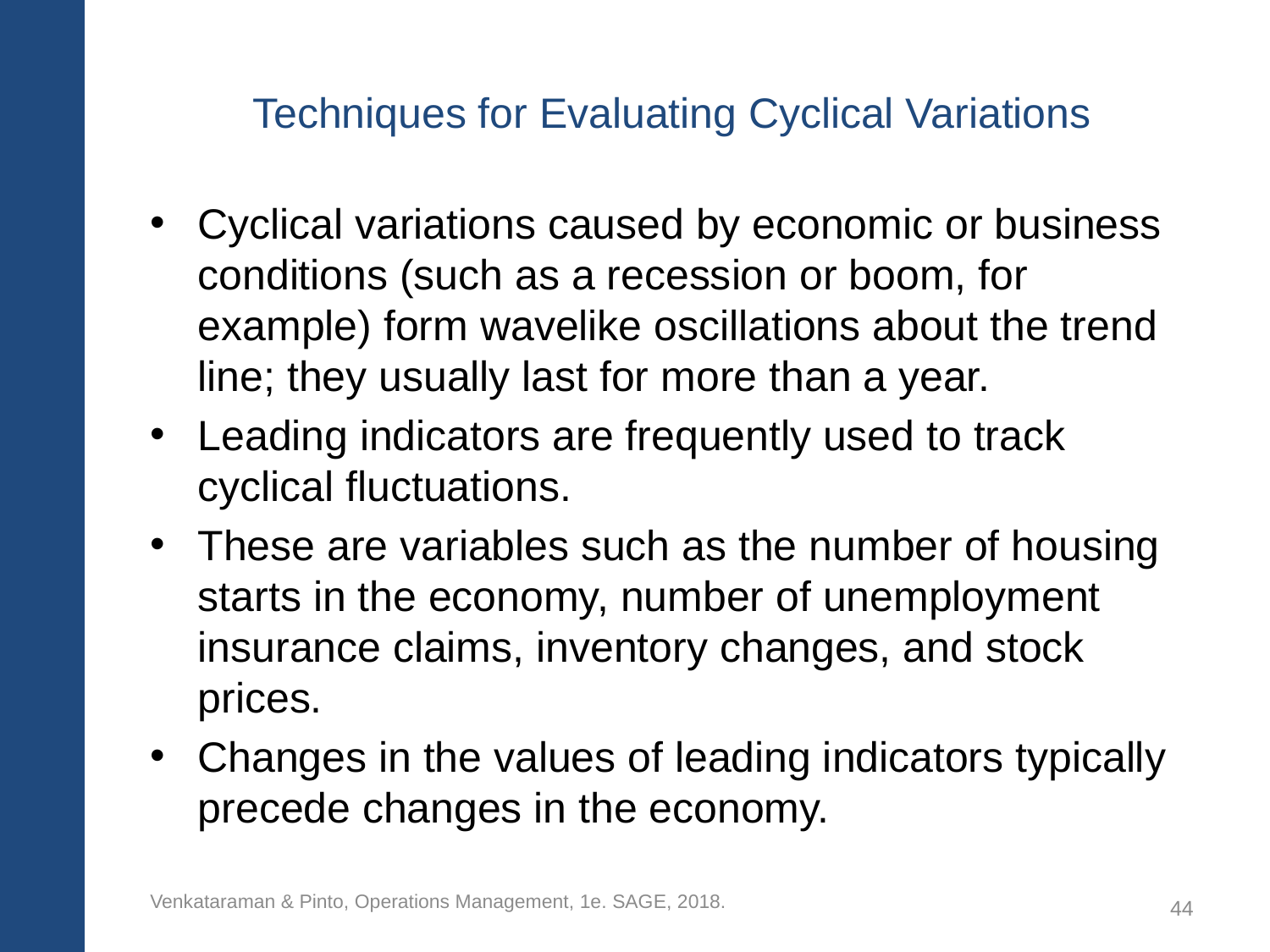

# Techniques for Evaluating Cyclical Variations
Cyclical variations caused by economic or business conditions (such as a recession or boom, for example) form wavelike oscillations about the trend line; they usually last for more than a year.
Leading indicators are frequently used to track cyclical fluctuations.
These are variables such as the number of housing starts in the economy, number of unemployment insurance claims, inventory changes, and stock prices.
Changes in the values of leading indicators typically precede changes in the economy.
Venkataraman & Pinto, Operations Management, 1e. SAGE, 2018.
44